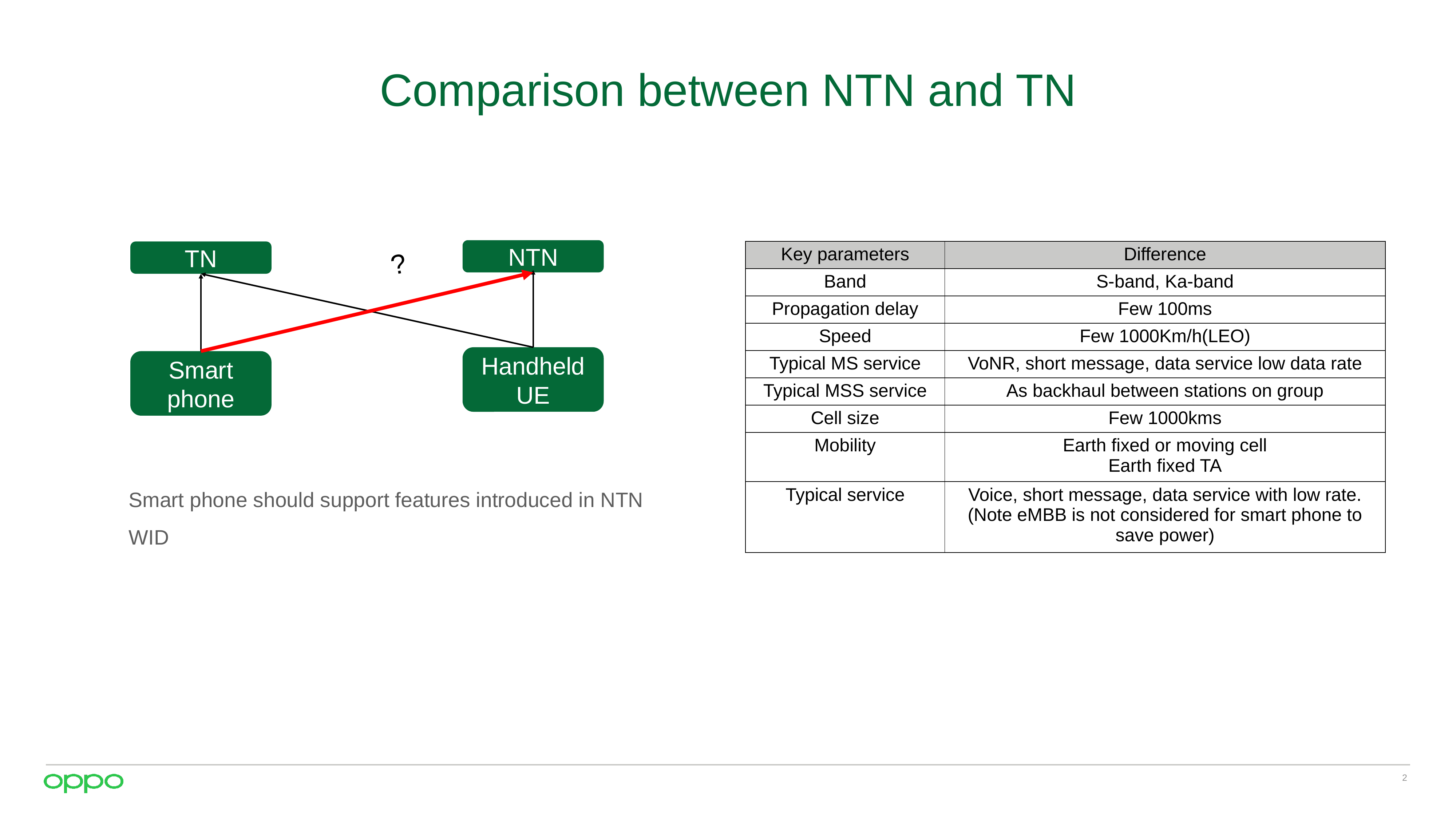

# Comparison between NTN and TN
NTN
TN
Handheld UE
Smart phone
| Key parameters | Difference |
| --- | --- |
| Band | S-band, Ka-band |
| Propagation delay | Few 100ms |
| Speed | Few 1000Km/h(LEO) |
| Typical MS service | VoNR, short message, data service low data rate |
| Typical MSS service | As backhaul between stations on group |
| Cell size | Few 1000kms |
| Mobility | Earth fixed or moving cell Earth fixed TA |
| Typical service | Voice, short message, data service with low rate. (Note eMBB is not considered for smart phone to save power) |
?
Smart phone should support features introduced in NTN WID